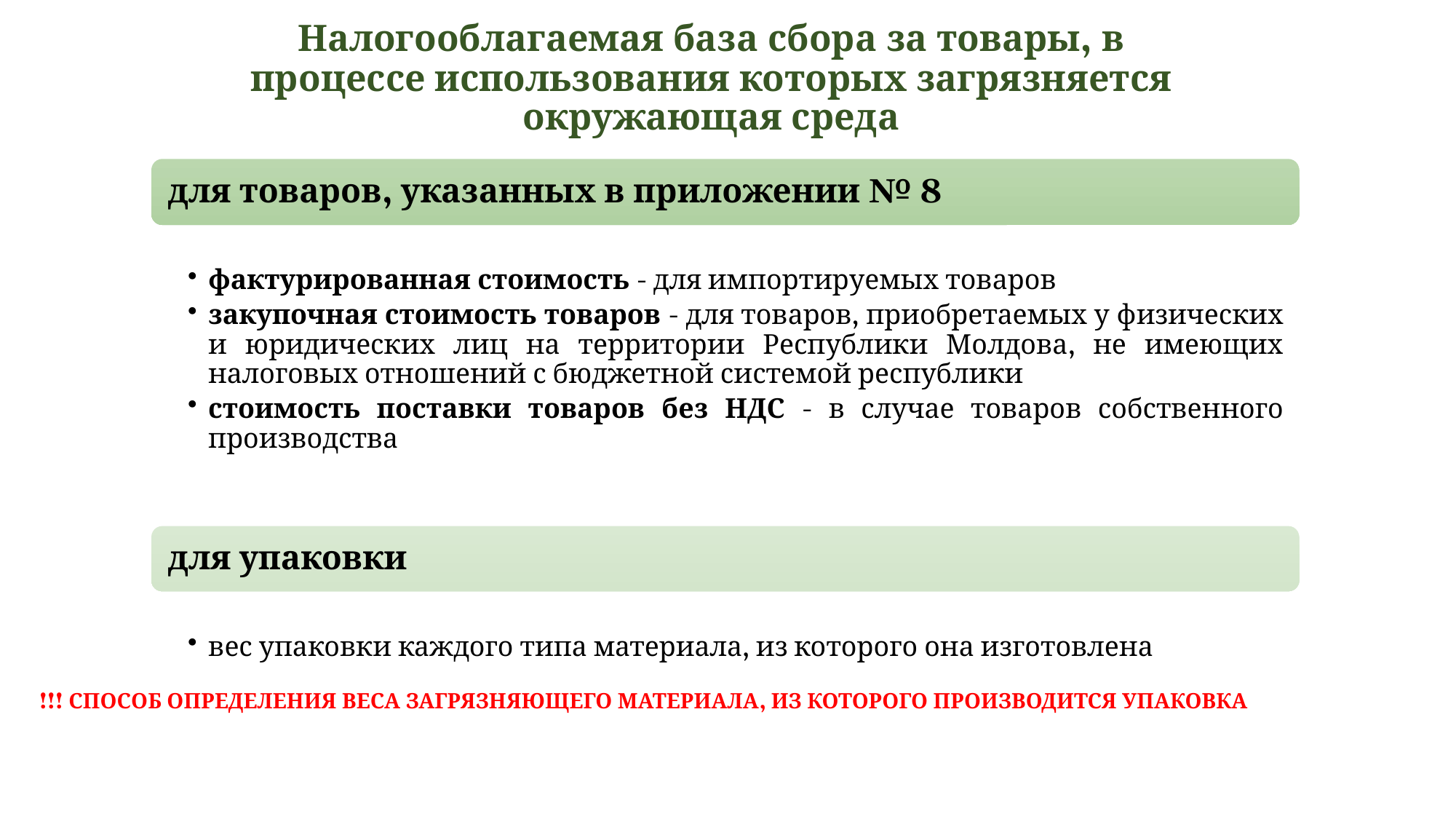

# Налогооблагаемая база сбора за товары, в процессе использования которых загрязняется окружающая среда
для товаров, указанных в приложении № 8

фактурированная стоимость - для импортируемых товаров
закупочная стоимость товаров - для товаров, приобретаемых у физических и юридических лиц на территории Республики Молдова, не имеющих налоговых отношений с бюджетной системой республики
стоимость поставки товаров без НДС - в случае товаров собственного производства

для упаковки

вес упаковки каждого типа материала, из которого она изготовлена
!!! СПОСОБ ОПРЕДЕЛЕНИЯ ВЕСА ЗАГРЯЗНЯЮЩЕГО МАТЕРИАЛА, ИЗ КОТОРОГО ПРОИЗВОДИТСЯ УПАКОВКА